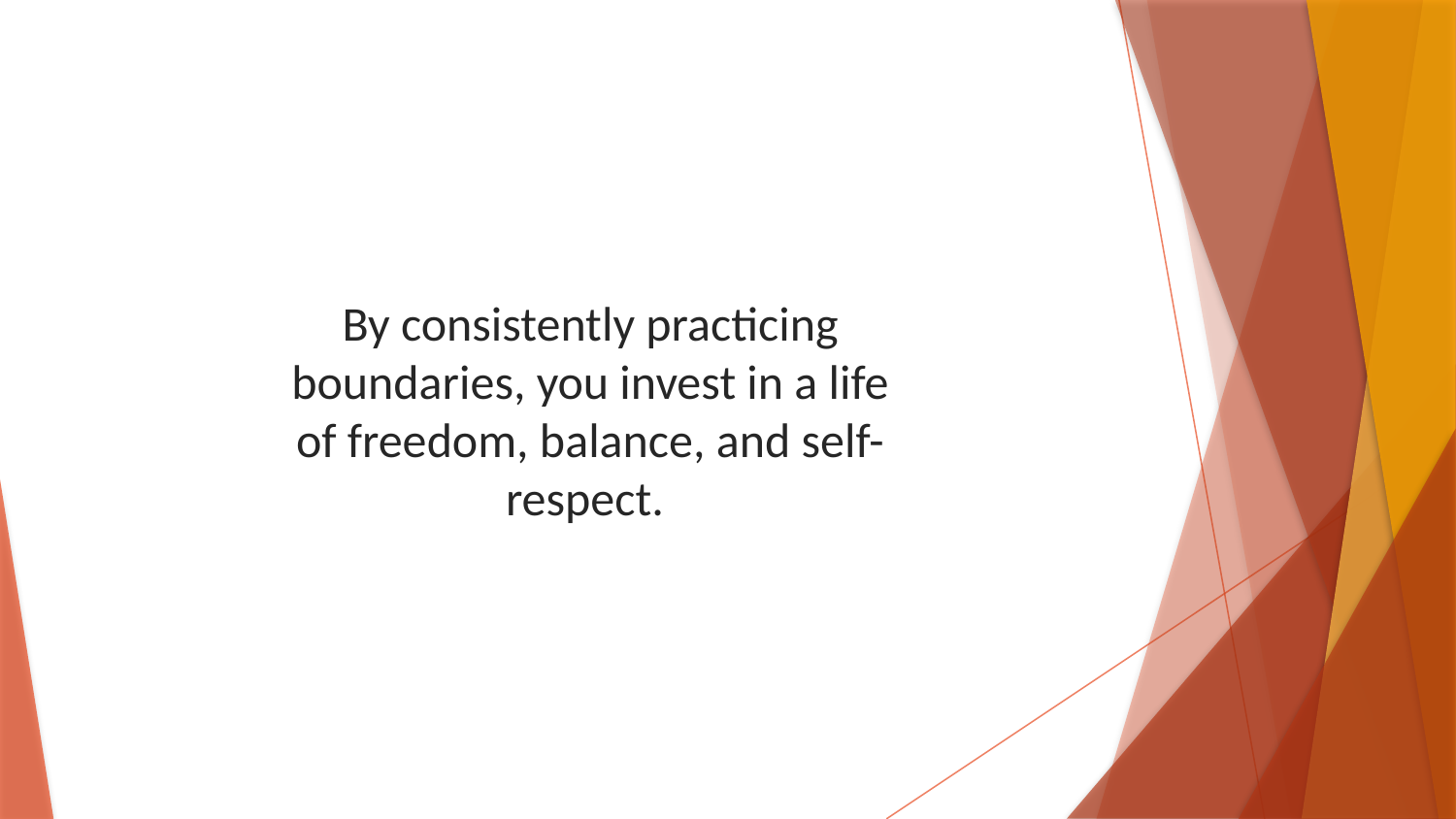

By consistently practicing boundaries, you invest in a life of freedom, balance, and self-respect.